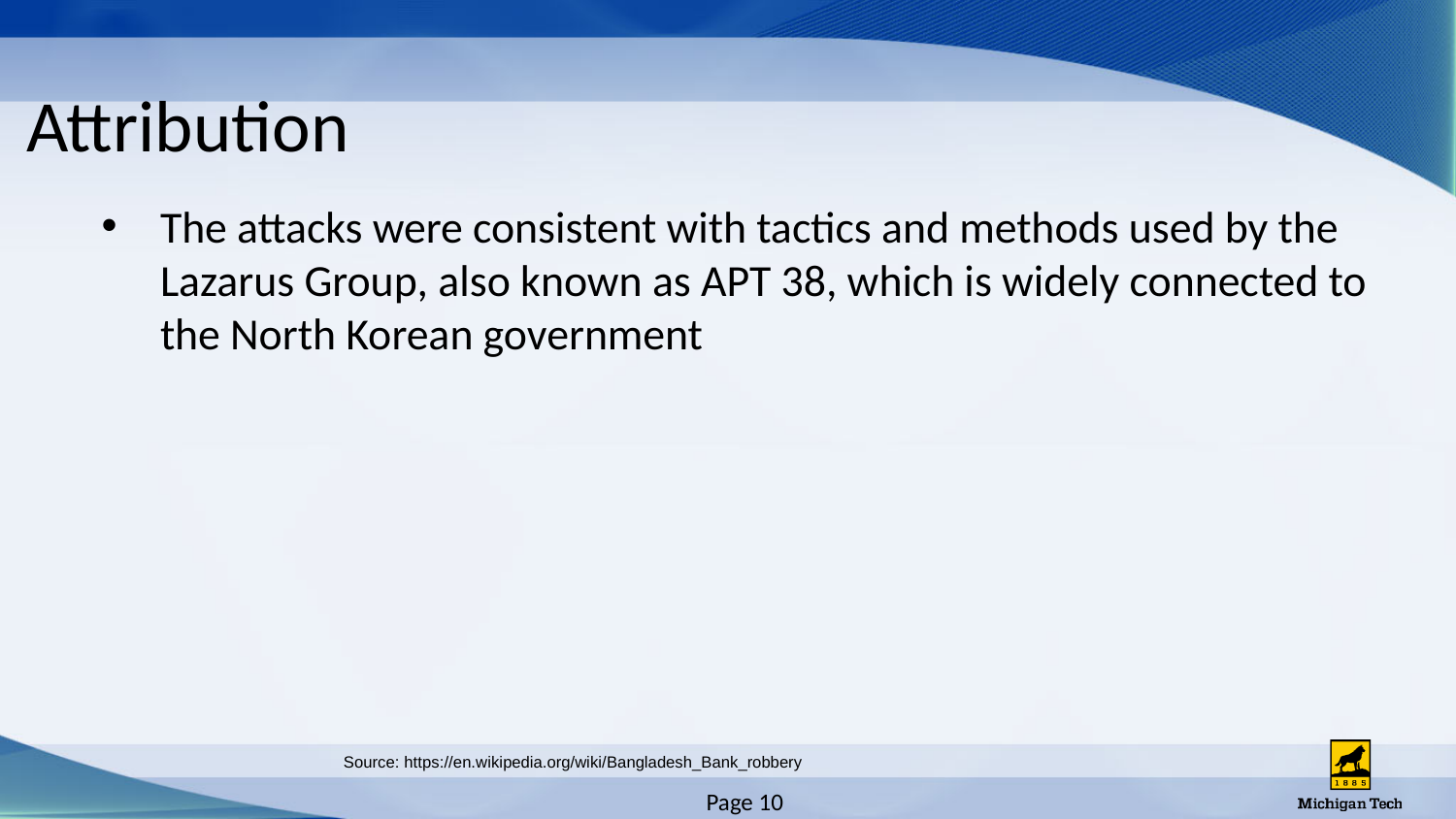

# Attribution
The attacks were consistent with tactics and methods used by the Lazarus Group, also known as APT 38, which is widely connected to the North Korean government
Source: https://en.wikipedia.org/wiki/Bangladesh_Bank_robbery